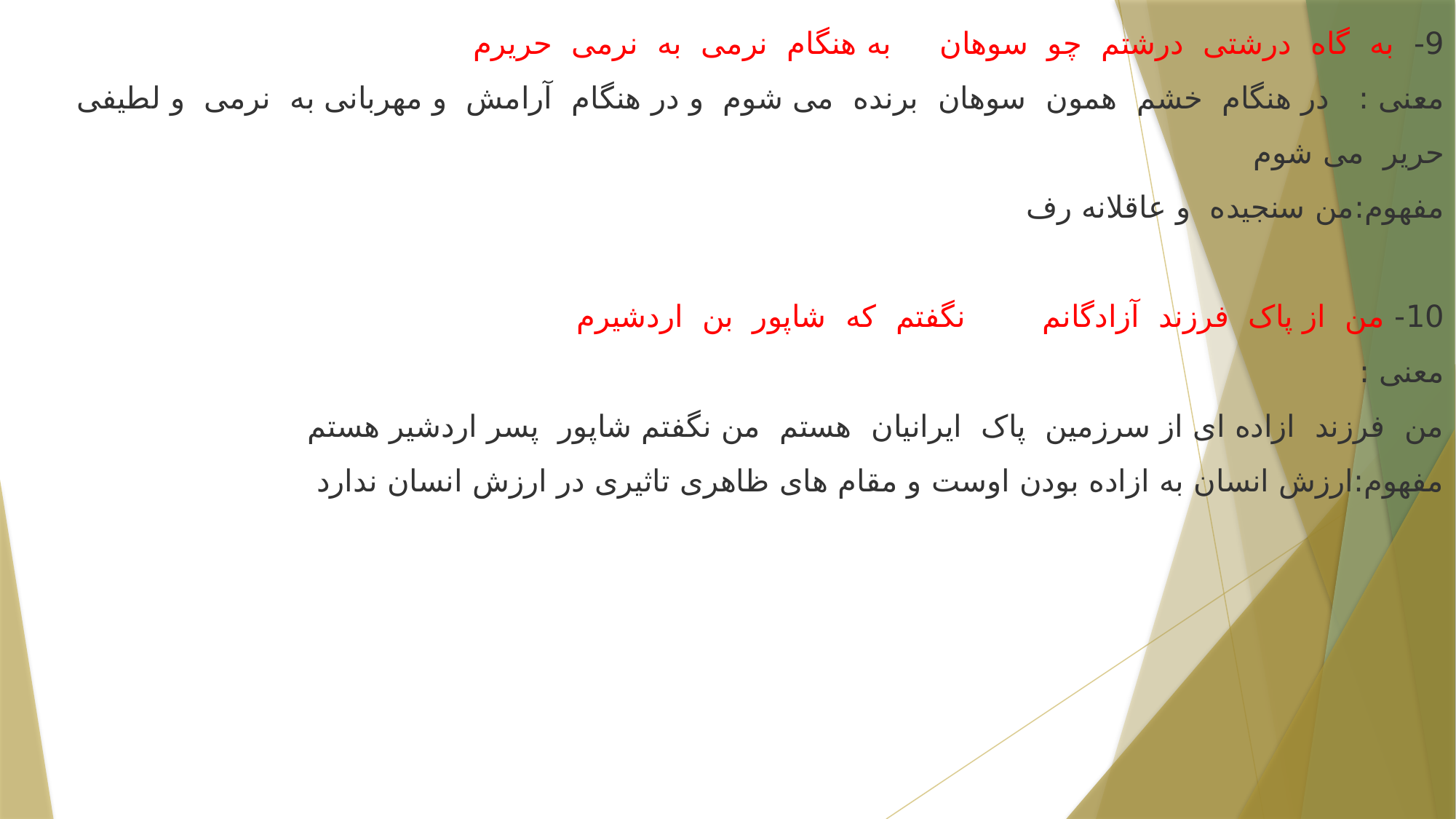

# 9-  به  گاه  درشتی  درشتم  چو  سوهان     به هنگام  نرمی  به  نرمی  حریرم معنی :   در هنگام  خشم  همون  سوهان  برنده  می شوم  و در هنگام  آرامش  و مهربانی به  نرمی  و لطیفی  حریر  می شوم مفهوم:من سنجیده  و عاقلانه رف 10- من  از پاک  فرزند  آزادگانم        نگفتم  که  شاپور  بن  اردشیرم معنی : من  فرزند  ازاده ای از سرزمین  پاک  ایرانیان  هستم  من نگفتم شاپور  پسر اردشیر هستم مفهوم:ارزش انسان به ازاده بودن اوست و مقام های ظاهری تاثیری در ارزش انسان ندارد